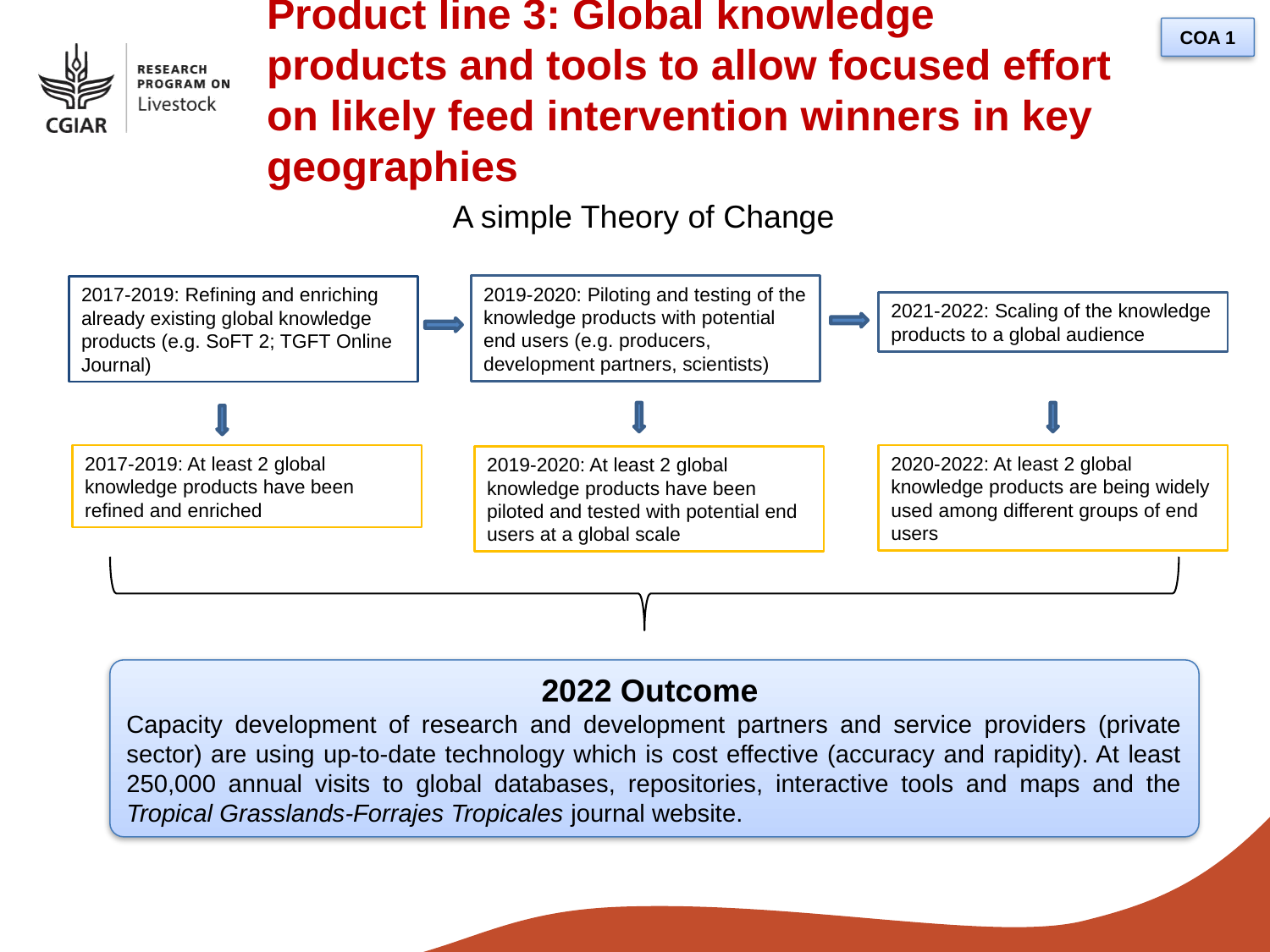

COA 1
Product line 3: Global knowledge products and tools to allow focused effort on likely feed intervention winners in key geographies

A simple Theory of Change
2019-2020: Piloting and testing of the knowledge products with potential end users (e.g. producers, development partners, scientists)
2017-2019: Refining and enriching already existing global knowledge products (e.g. SoFT 2; TGFT Online Journal)
2021-2022: Scaling of the knowledge products to a global audience

2017-2019: At least 2 global knowledge products have been refined and enriched
2020-2022: At least 2 global knowledge products are being widely used among different groups of end users
2019-2020: At least 2 global knowledge products have been piloted and tested with potential end users at a global scale
2022 Outcome
Capacity development of research and development partners and service providers (private sector) are using up-to-date technology which is cost effective (accuracy and rapidity). At least 250,000 annual visits to global databases, repositories, interactive tools and maps and the Tropical Grasslands-Forrajes Tropicales journal website.